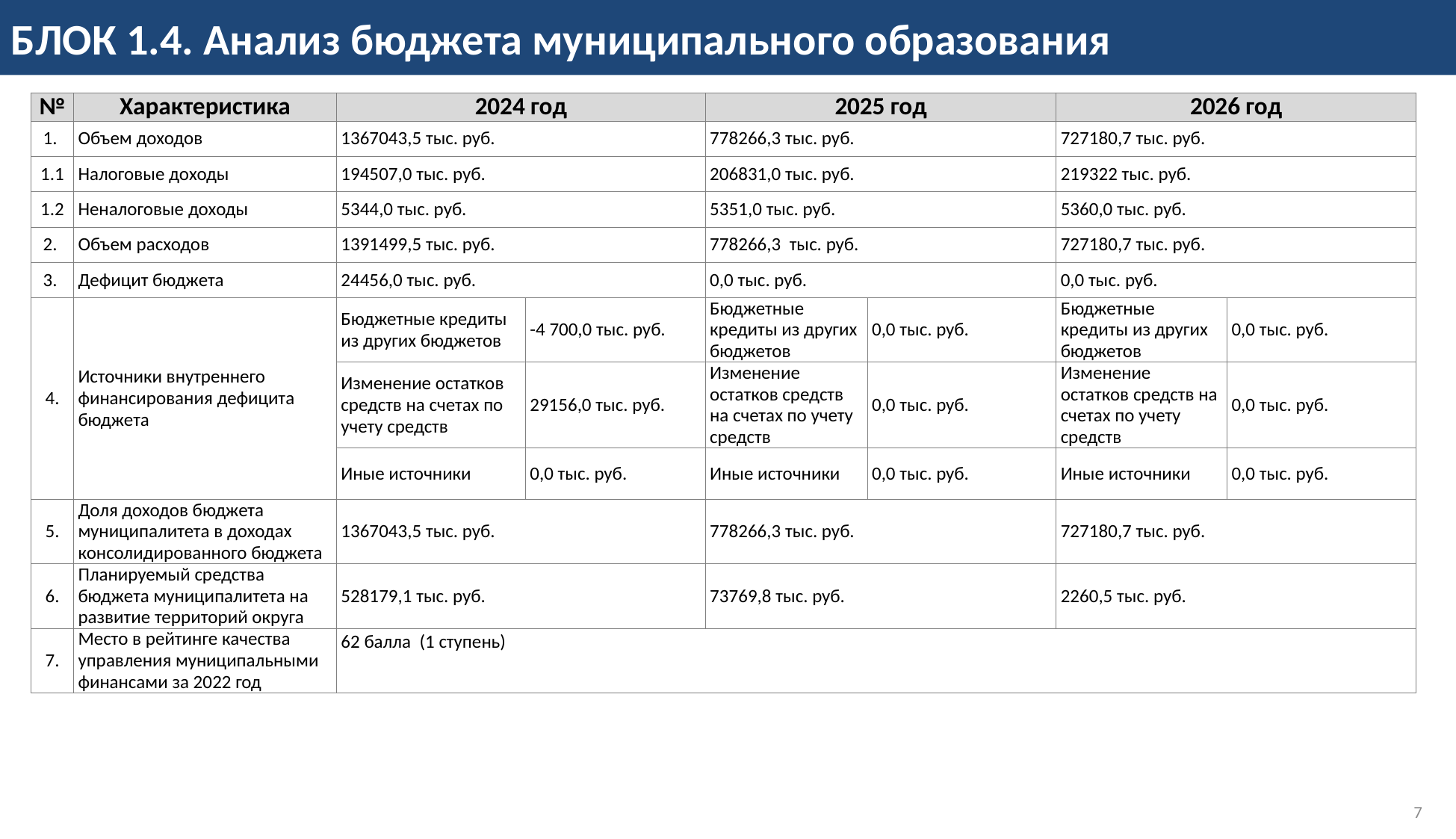

БЛОК 1.4. Анализ бюджета муниципального образования
| № | Характеристика | 2024 год |  | 2025 год |  | 2026 год |  |
| --- | --- | --- | --- | --- | --- | --- | --- |
| 1. | Объем доходов | 1367043,5 тыс. руб. |  | 778266,3 тыс. руб. |  | 727180,7 тыс. руб. |  |
| 1.1 | Налоговые доходы | 194507,0 тыс. руб. |  | 206831,0 тыс. руб. |  | 219322 тыс. руб. |  |
| 1.2 | Неналоговые доходы | 5344,0 тыс. руб. |  | 5351,0 тыс. руб. |  | 5360,0 тыс. руб. |  |
| 2. | Объем расходов | 1391499,5 тыс. руб. |  | 778266,3 тыс. руб. |  | 727180,7 тыс. руб. |  |
| 3. | Дефицит бюджета | 24456,0 тыс. руб. |  | 0,0 тыс. руб. |  | 0,0 тыс. руб. |  |
| 4. | Источники внутреннего финансирования дефицита бюджета | Бюджетные кредиты из других бюджетов | -4 700,0 тыс. руб. | Бюджетные кредиты из других бюджетов | 0,0 тыс. руб. | Бюджетные кредиты из других бюджетов | 0,0 тыс. руб. |
|  |  | Изменение остатков средств на счетах по учету средств | 29156,0 тыс. руб. | Изменение остатков средств на счетах по учету средств | 0,0 тыс. руб. | Изменение остатков средств на счетах по учету средств | 0,0 тыс. руб. |
|  |  | Иные источники | 0,0 тыс. руб. | Иные источники | 0,0 тыс. руб. | Иные источники | 0,0 тыс. руб. |
| 5. | Доля доходов бюджета муниципалитета в доходах консолидированного бюджета | 1367043,5 тыс. руб. |  | 778266,3 тыс. руб. |  | 727180,7 тыс. руб. |  |
| 6. | Планируемый средства бюджета муниципалитета на развитие территорий округа | 528179,1 тыс. руб. |  | 73769,8 тыс. руб. |  | 2260,5 тыс. руб. |  |
| 7. | Место в рейтинге качества управления муниципальными финансами за 2022 год | 62 балла (1 ступень) |  |  |  |  |  |
7